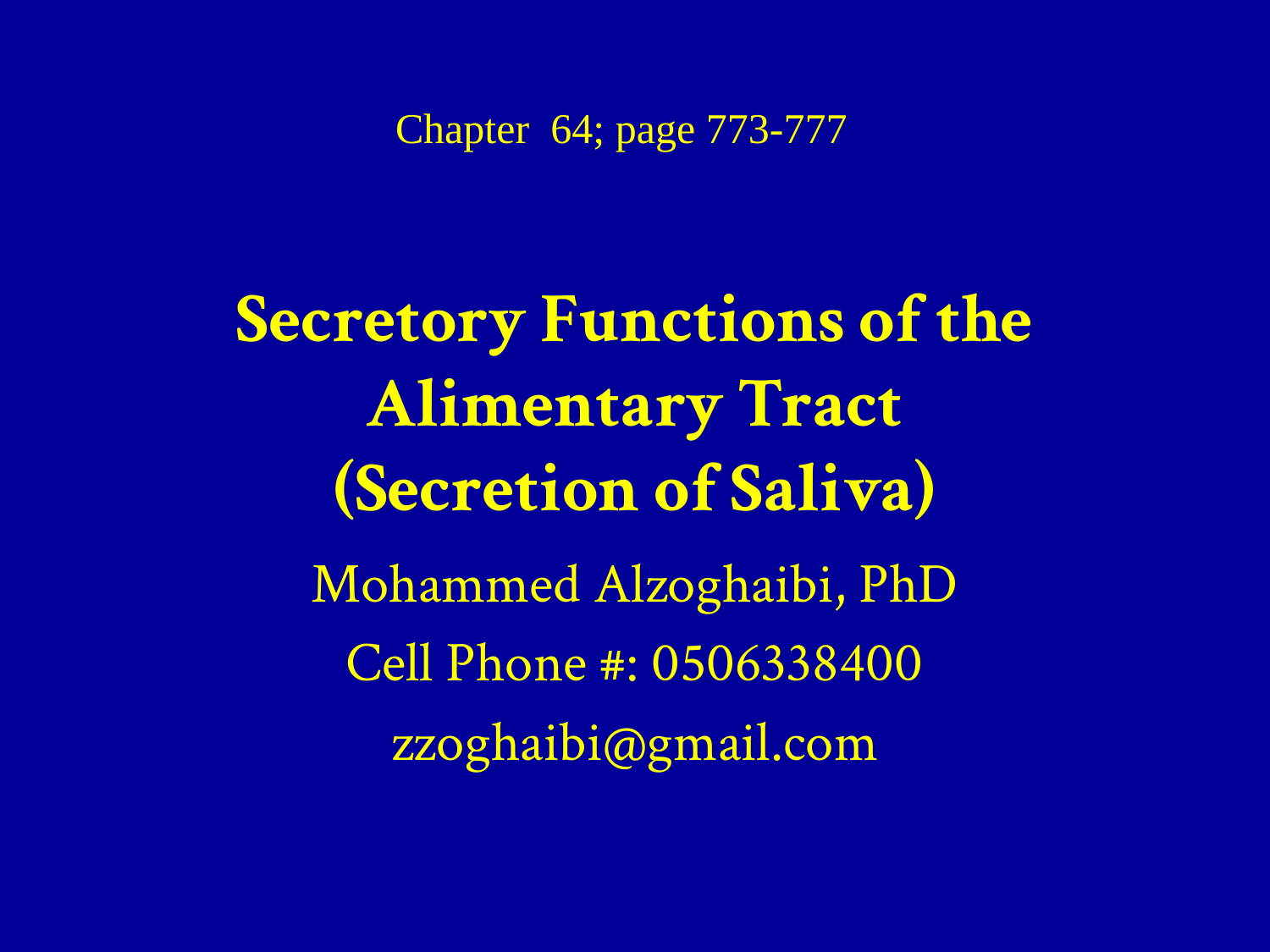

Chapter  64; page 773-777
# Secretory Functions of the Alimentary Tract (Secretion of Saliva)
Mohammed Alzoghaibi, PhD
Cell Phone #: 0506338400
zzoghaibi@gmail.com